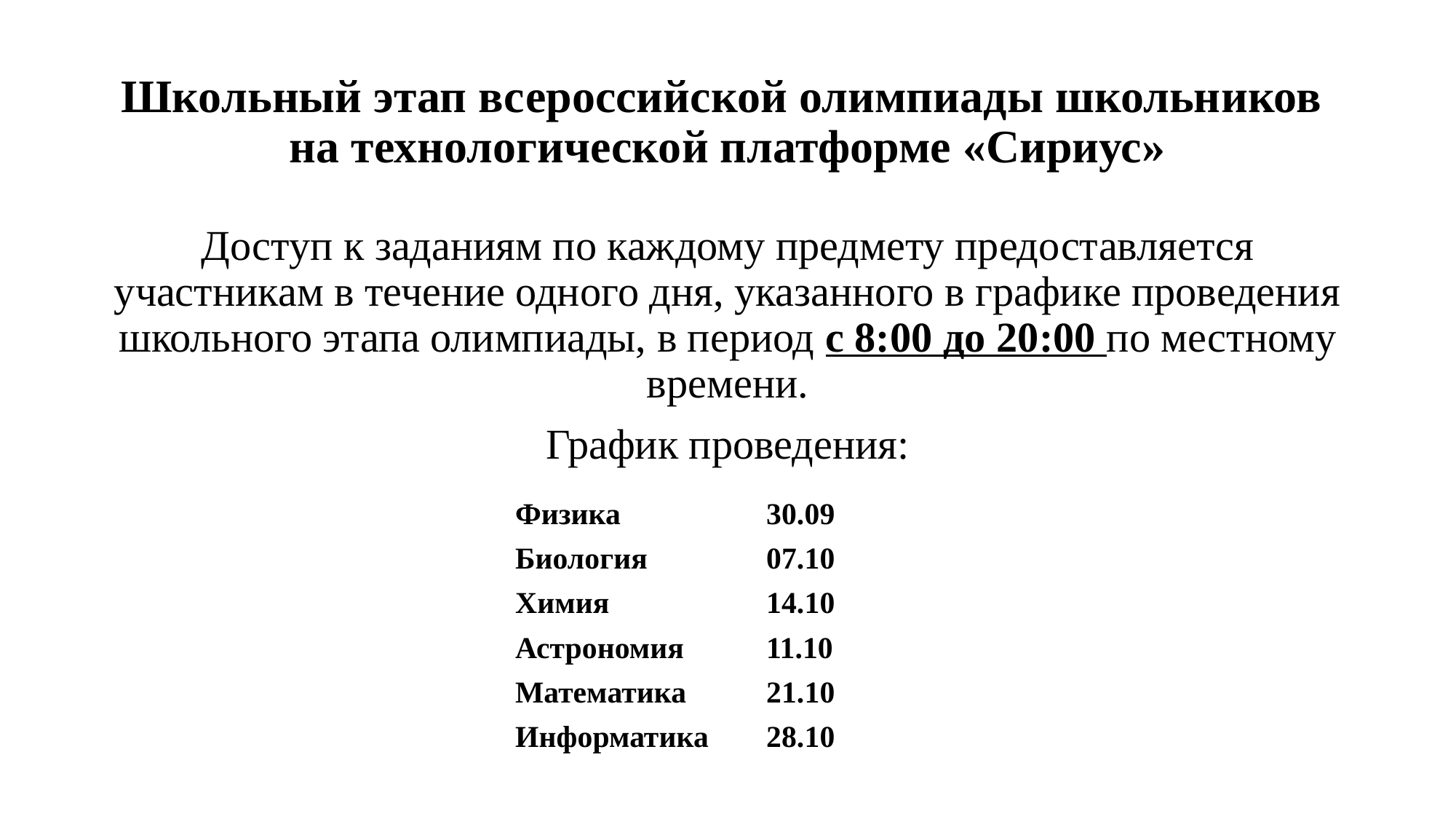

# Школьный этап всероссийской олимпиады школьников на технологической платформе «Сириус»
Доступ к заданиям по каждому предмету предоставляется участникам в течение одного дня, указанного в графике проведения школьного этапа олимпиады, в период с 8:00 до 20:00 по местному времени.
График проведения:

| Физика | 30.09 |
| --- | --- |
| Биология | 07.10 |
| Химия | 14.10 |
| Астрономия | 11.10 |
| Математика | 21.10 |
| Информатика | 28.10 |